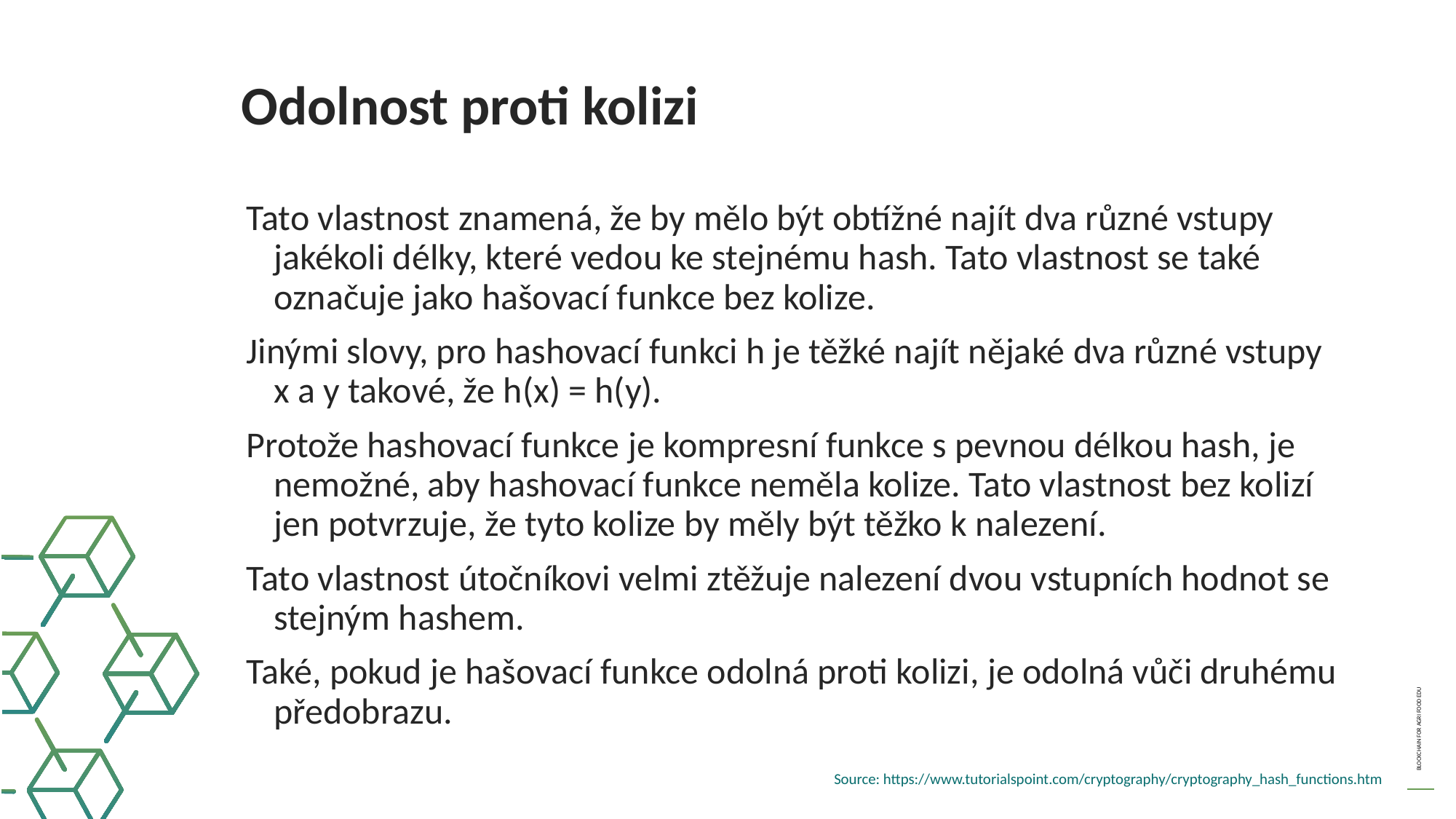

Odolnost proti kolizi
Tato vlastnost znamená, že by mělo být obtížné najít dva různé vstupy jakékoli délky, které vedou ke stejnému hash. Tato vlastnost se také označuje jako hašovací funkce bez kolize.
Jinými slovy, pro hashovací funkci h je těžké najít nějaké dva různé vstupy x a y takové, že h(x) = h(y).
Protože hashovací funkce je kompresní funkce s pevnou délkou hash, je nemožné, aby hashovací funkce neměla kolize. Tato vlastnost bez kolizí jen potvrzuje, že tyto kolize by měly být těžko k nalezení.
Tato vlastnost útočníkovi velmi ztěžuje nalezení dvou vstupních hodnot se stejným hashem.
Také, pokud je hašovací funkce odolná proti kolizi, je odolná vůči druhému předobrazu.
Source: https://www.tutorialspoint.com/cryptography/cryptography_hash_functions.htm